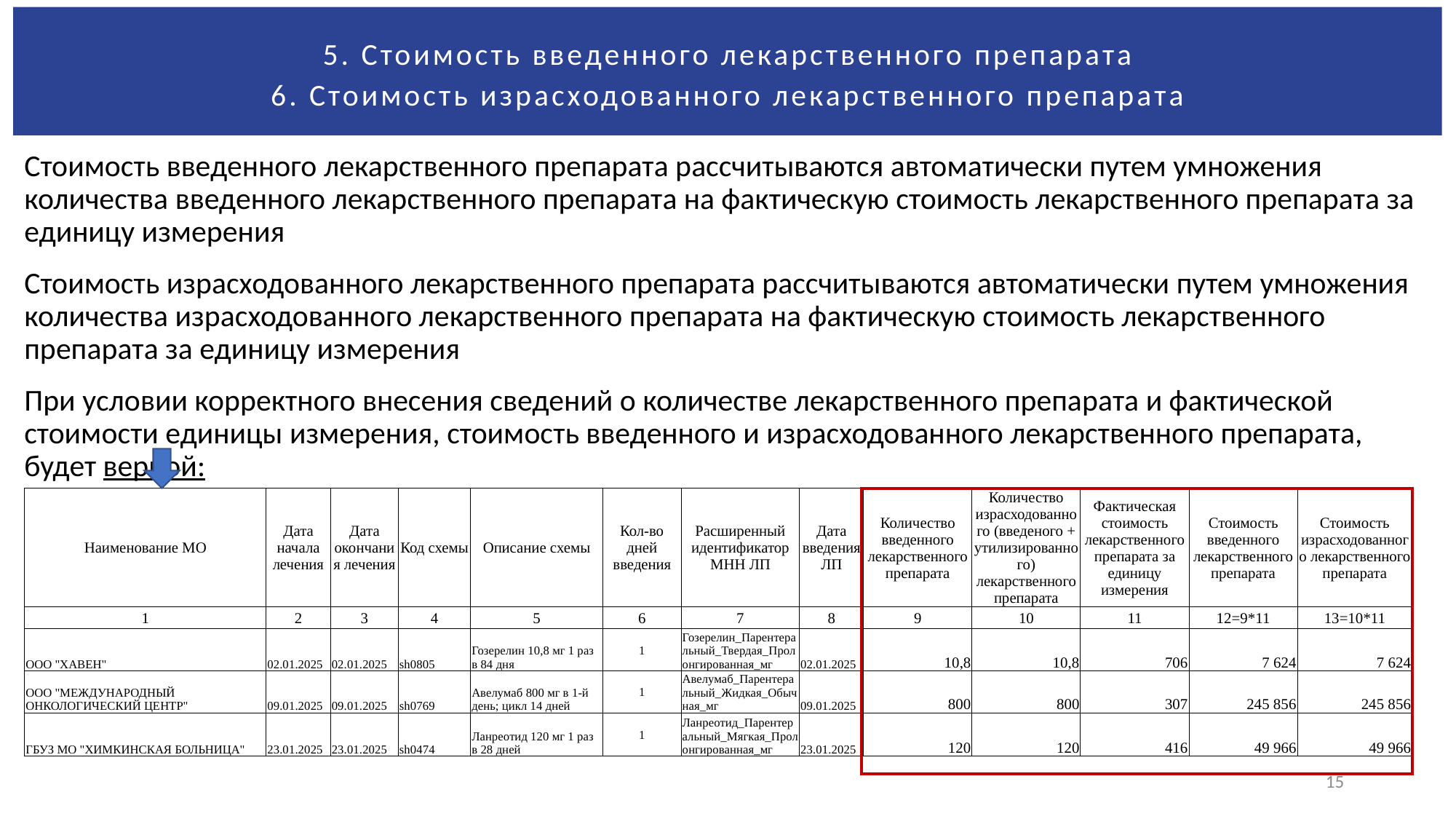

5. Стоимость введенного лекарственного препарата
6. Стоимость израсходованного лекарственного препарата
Стоимость введенного лекарственного препарата рассчитываются автоматически путем умножения количества введенного лекарственного препарата на фактическую стоимость лекарственного препарата за единицу измерения
Стоимость израсходованного лекарственного препарата рассчитываются автоматически путем умножения количества израсходованного лекарственного препарата на фактическую стоимость лекарственного препарата за единицу измерения
При условии корректного внесения сведений о количестве лекарственного препарата и фактической стоимости единицы измерения, стоимость введенного и израсходованного лекарственного препарата, будет верной:

| Наименование МО | Дата начала лечения | Дата окончания лечения | Код схемы | Описание схемы | Кол-во дней введения | Расширенный идентификатор МНН ЛП | Дата введения ЛП | Количество введенного лекарственного препарата | Количество израсходованного (введеного + утилизированного) лекарственного препарата | Фактическая стоимость лекарственного препарата за единицу измерения | Стоимость введенного лекарственного препарата | Стоимость израсходованного лекарственного препарата |
| --- | --- | --- | --- | --- | --- | --- | --- | --- | --- | --- | --- | --- |
| 1 | 2 | 3 | 4 | 5 | 6 | 7 | 8 | 9 | 10 | 11 | 12=9\*11 | 13=10\*11 |
| ООО "ХАВЕН" | 02.01.2025 | 02.01.2025 | sh0805 | Гозерелин 10,8 мг 1 раз в 84 дня | 1 | Гозерелин\_Парентеральный\_Твердая\_Пролонгированная\_мг | 02.01.2025 | 10,8 | 10,8 | 706 | 7 624 | 7 624 |
| ООО "МЕЖДУНАРОДНЫЙ ОНКОЛОГИЧЕСКИЙ ЦЕНТР" | 09.01.2025 | 09.01.2025 | sh0769 | Авелумаб 800 мг в 1-й день; цикл 14 дней | 1 | Авелумаб\_Парентеральный\_Жидкая\_Обычная\_мг | 09.01.2025 | 800 | 800 | 307 | 245 856 | 245 856 |
| ГБУЗ МО "ХИМКИНСКАЯ БОЛЬНИЦА" | 23.01.2025 | 23.01.2025 | sh0474 | Ланреотид 120 мг 1 раз в 28 дней | 1 | Ланреотид\_Парентеральный\_Мягкая\_Пролонгированная\_мг | 23.01.2025 | 120 | 120 | 416 | 49 966 | 49 966 |

15